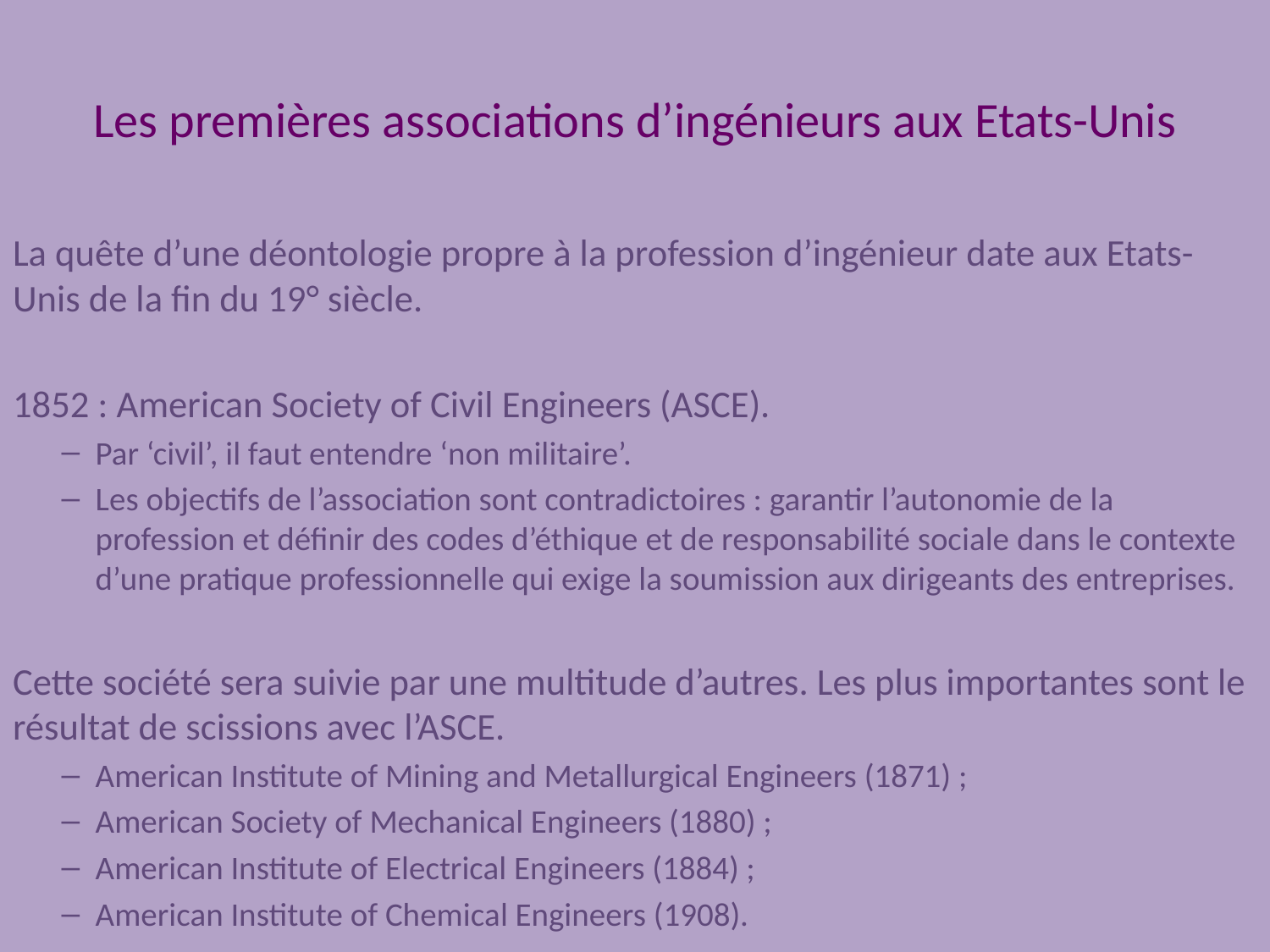

# Les premières associations d’ingénieurs aux Etats-Unis
La quête d’une déontologie propre à la profession d’ingénieur date aux Etats-Unis de la fin du 19° siècle.

1852 : American Society of Civil Engineers (ASCE).
Par ‘civil’, il faut entendre ‘non militaire’.
Les objectifs de l’association sont contradictoires : garantir l’autonomie de la profession et définir des codes d’éthique et de responsabilité sociale dans le contexte d’une pratique professionnelle qui exige la soumission aux dirigeants des entreprises.

Cette société sera suivie par une multitude d’autres. Les plus importantes sont le résultat de scissions avec l’ASCE.
American Institute of Mining and Metallurgical Engineers (1871) ;
American Society of Mechanical Engineers (1880) ;
American Institute of Electrical Engineers (1884) ;
American Institute of Chemical Engineers (1908).